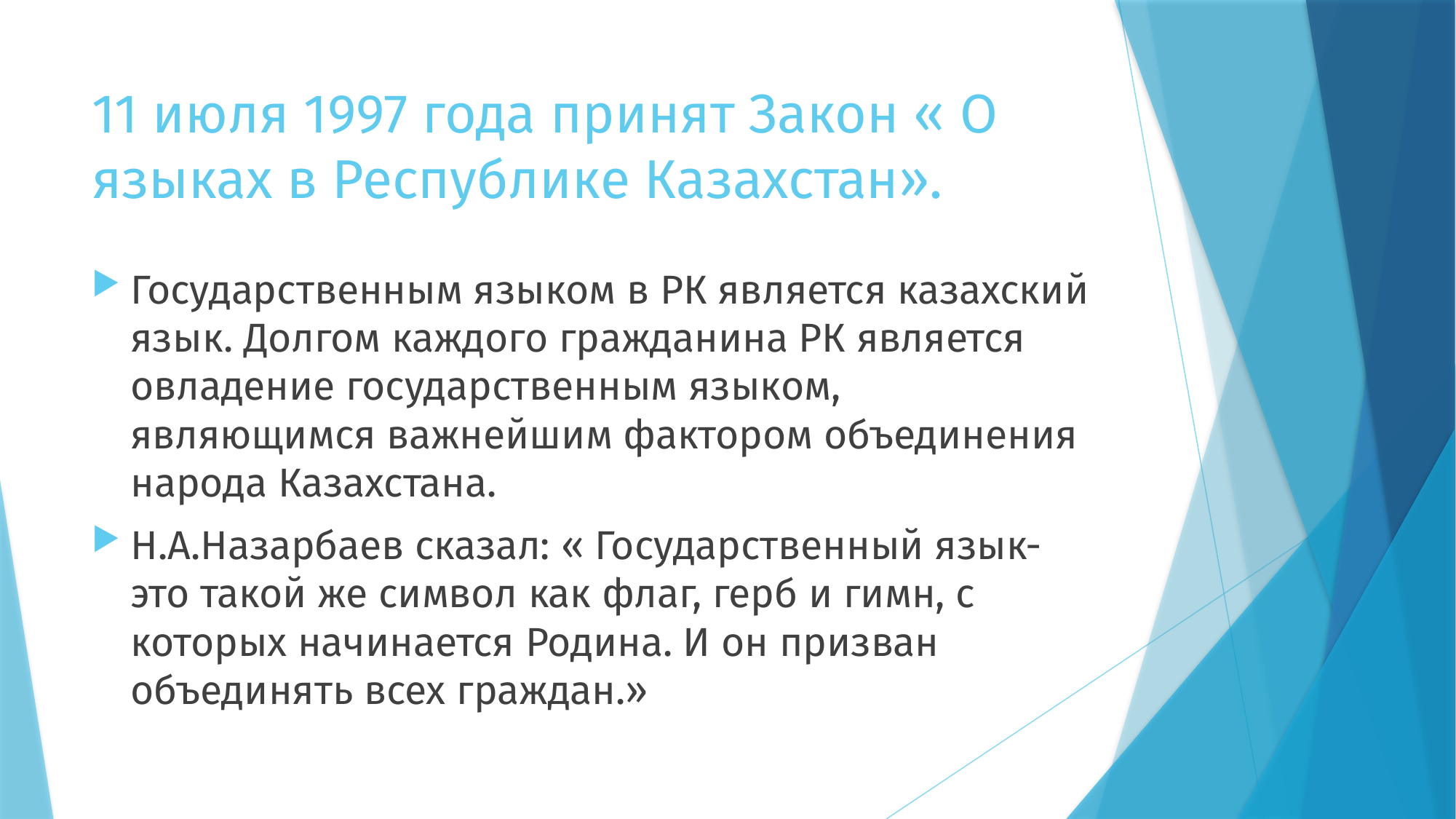

# 11 июля 1997 года принят Закон « О языках в Республике Казахстан».
Государственным языком в РК является казахский язык. Долгом каждого гражданина РК является овладение государственным языком, являющимся важнейшим фактором объединения народа Казахстана.
Н.А.Назарбаев сказал: « Государственный язык- это такой же символ как флаг, герб и гимн, с которых начинается Родина. И он призван объединять всех граждан.»